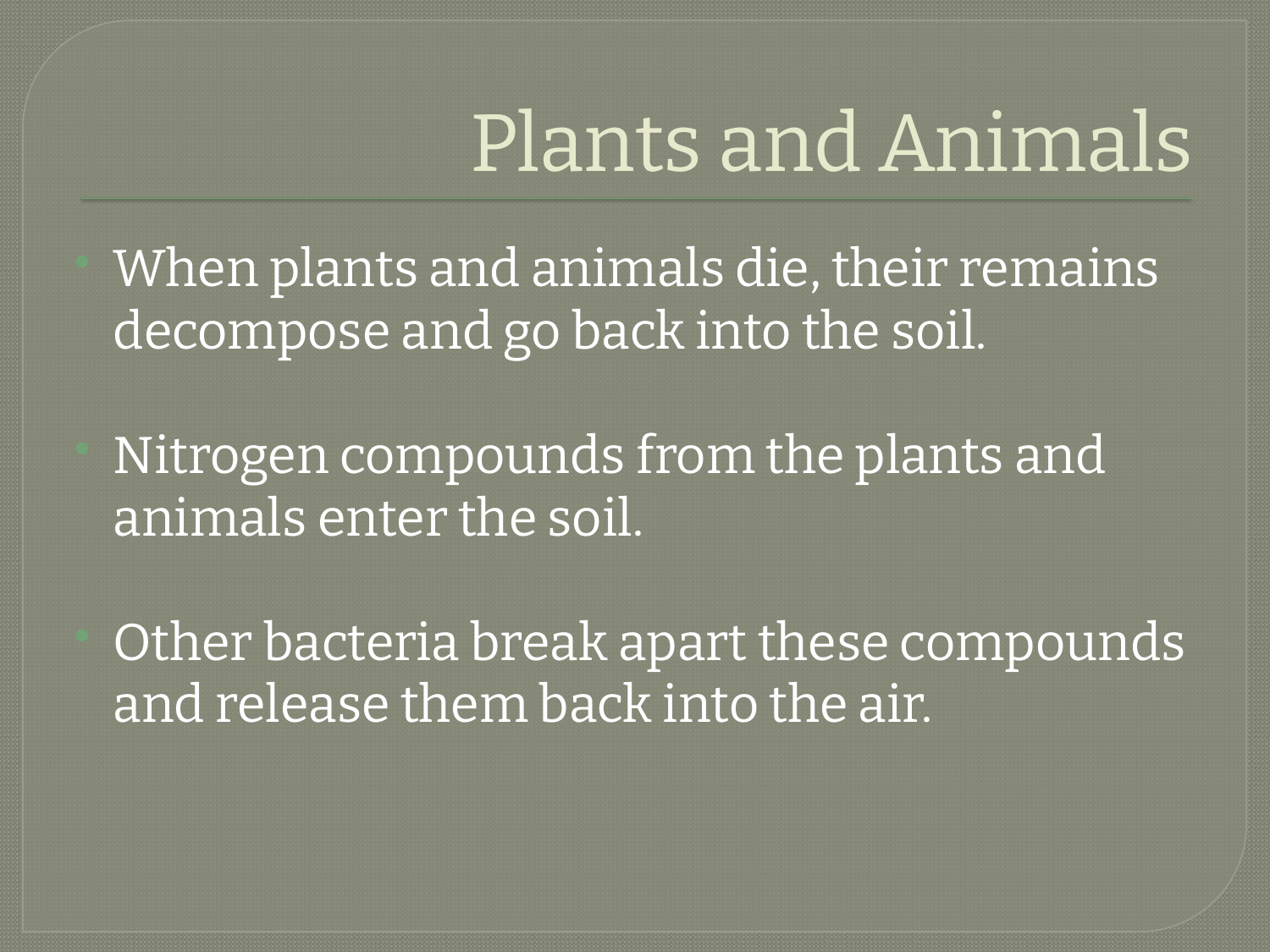

# Plants and Animals
When plants and animals die, their remains decompose and go back into the soil.

Nitrogen compounds from the plants and animals enter the soil.

Other bacteria break apart these compounds and release them back into the air.